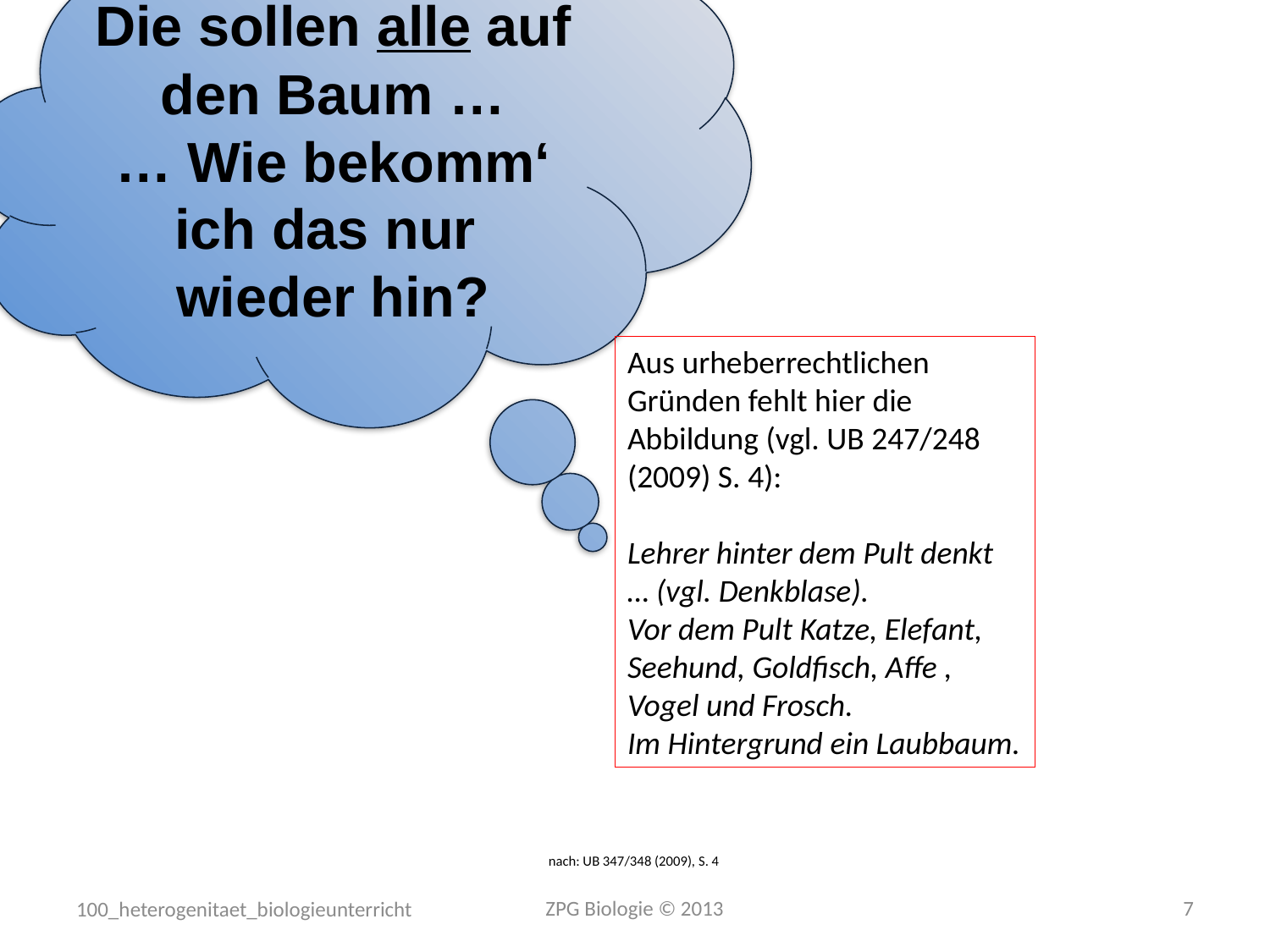

Die sollen alle auf den Baum …
… Wie bekomm‘ ich das nur  wieder hin?
Aus urheberrechtlichen Gründen fehlt hier die Abbildung (vgl. UB 247/248 (2009) S. 4):

Lehrer hinter dem Pult denkt … (vgl. Denkblase).
Vor dem Pult Katze, Elefant, Seehund, Goldfisch, Affe , Vogel und Frosch.
Im Hintergrund ein Laubbaum.
nach: UB 347/348 (2009), S. 4
100_heterogenitaet_biologieunterricht
ZPG Biologie © 2013
7